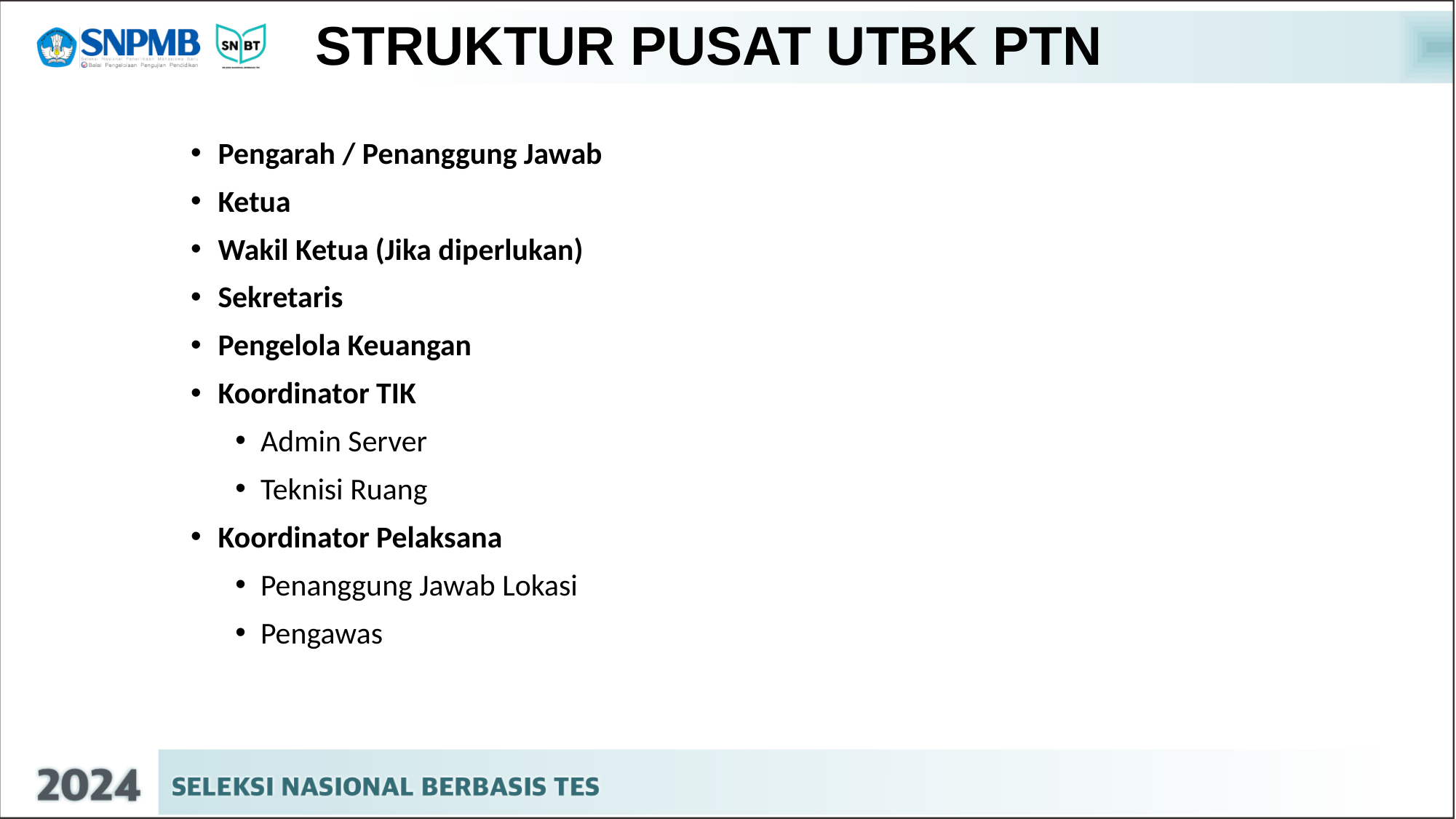

# STRUKTUR PUSAT UTBK PTN
Pengarah / Penanggung Jawab
Ketua
Wakil Ketua (Jika diperlukan)
Sekretaris
Pengelola Keuangan
Koordinator TIK
Admin Server
Teknisi Ruang
Koordinator Pelaksana
Penanggung Jawab Lokasi
Pengawas